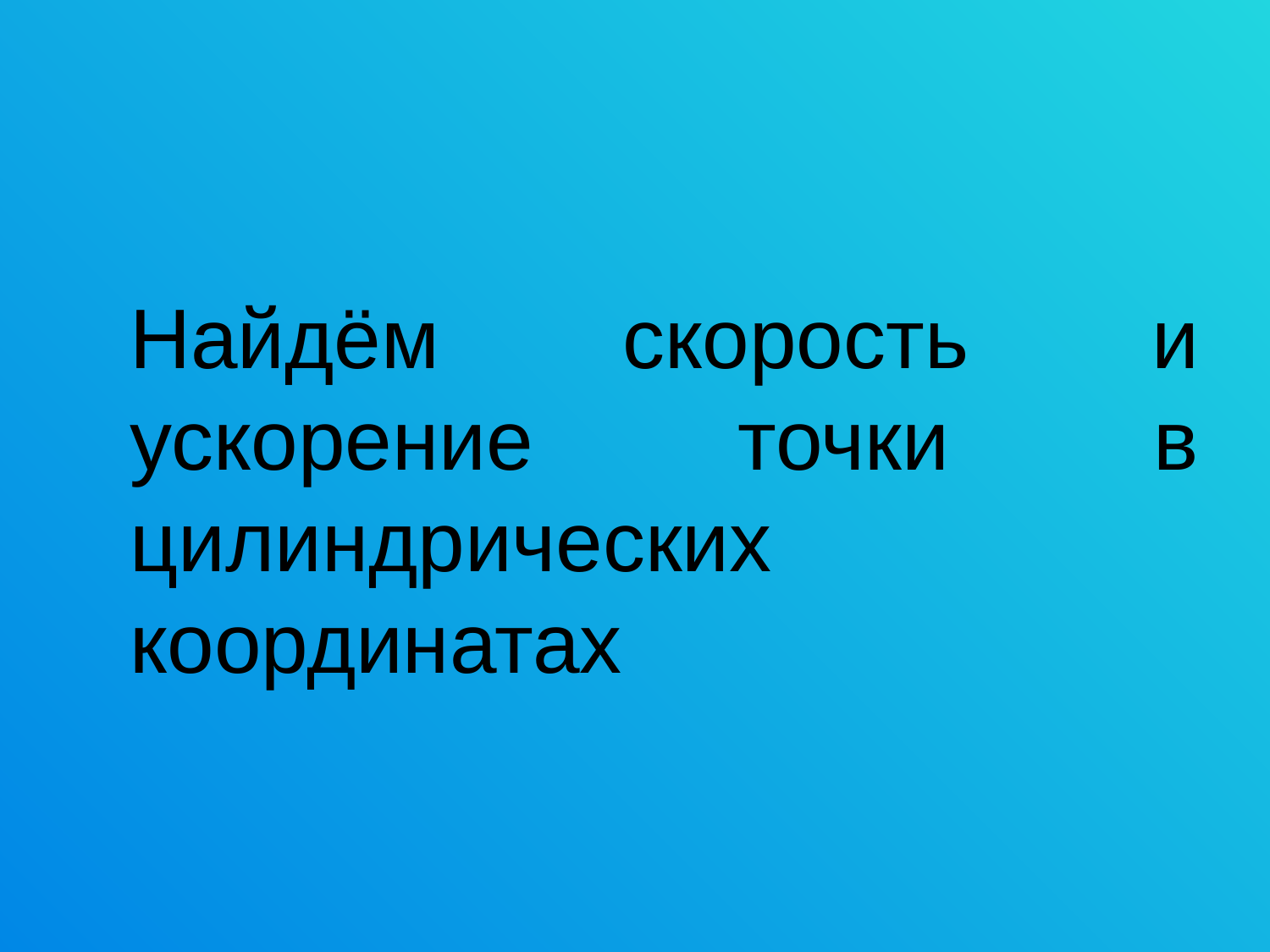

Найдём скорость и ускорение точки в цилиндрических координатах